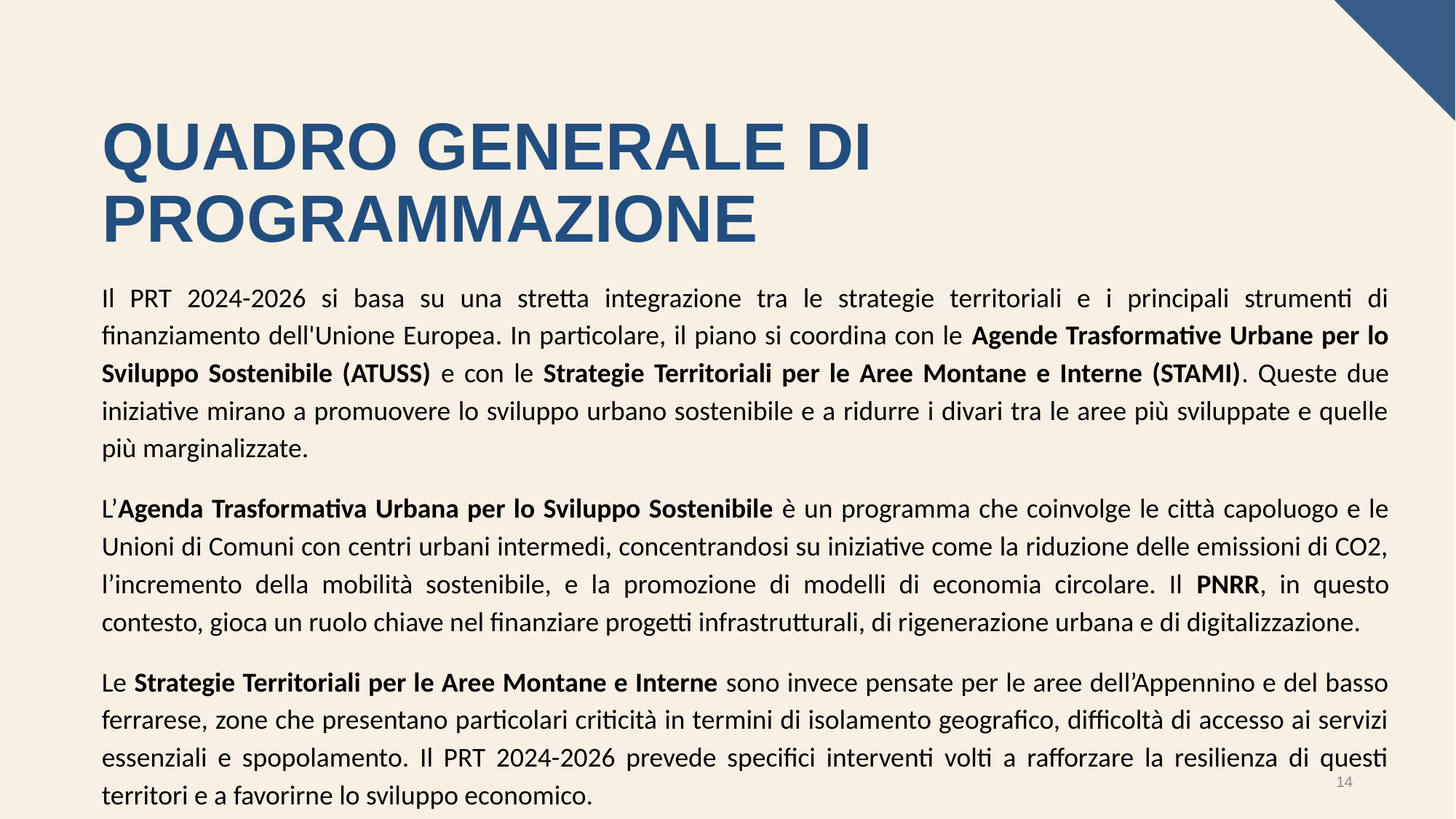

# QUADRO GENERALE DI PROGRAMMAZIONE
Il PRT 2024-2026 si basa su una stretta integrazione tra le strategie territoriali e i principali strumenti di finanziamento dell'Unione Europea. In particolare, il piano si coordina con le Agende Trasformative Urbane per lo Sviluppo Sostenibile (ATUSS) e con le Strategie Territoriali per le Aree Montane e Interne (STAMI). Queste due iniziative mirano a promuovere lo sviluppo urbano sostenibile e a ridurre i divari tra le aree più sviluppate e quelle più marginalizzate.
L’Agenda Trasformativa Urbana per lo Sviluppo Sostenibile è un programma che coinvolge le città capoluogo e le Unioni di Comuni con centri urbani intermedi, concentrandosi su iniziative come la riduzione delle emissioni di CO2, l’incremento della mobilità sostenibile, e la promozione di modelli di economia circolare. Il PNRR, in questo contesto, gioca un ruolo chiave nel finanziare progetti infrastrutturali, di rigenerazione urbana e di digitalizzazione.
Le Strategie Territoriali per le Aree Montane e Interne sono invece pensate per le aree dell’Appennino e del basso ferrarese, zone che presentano particolari criticità in termini di isolamento geografico, difficoltà di accesso ai servizi essenziali e spopolamento. Il PRT 2024-2026 prevede specifici interventi volti a rafforzare la resilienza di questi territori e a favorirne lo sviluppo economico.
14